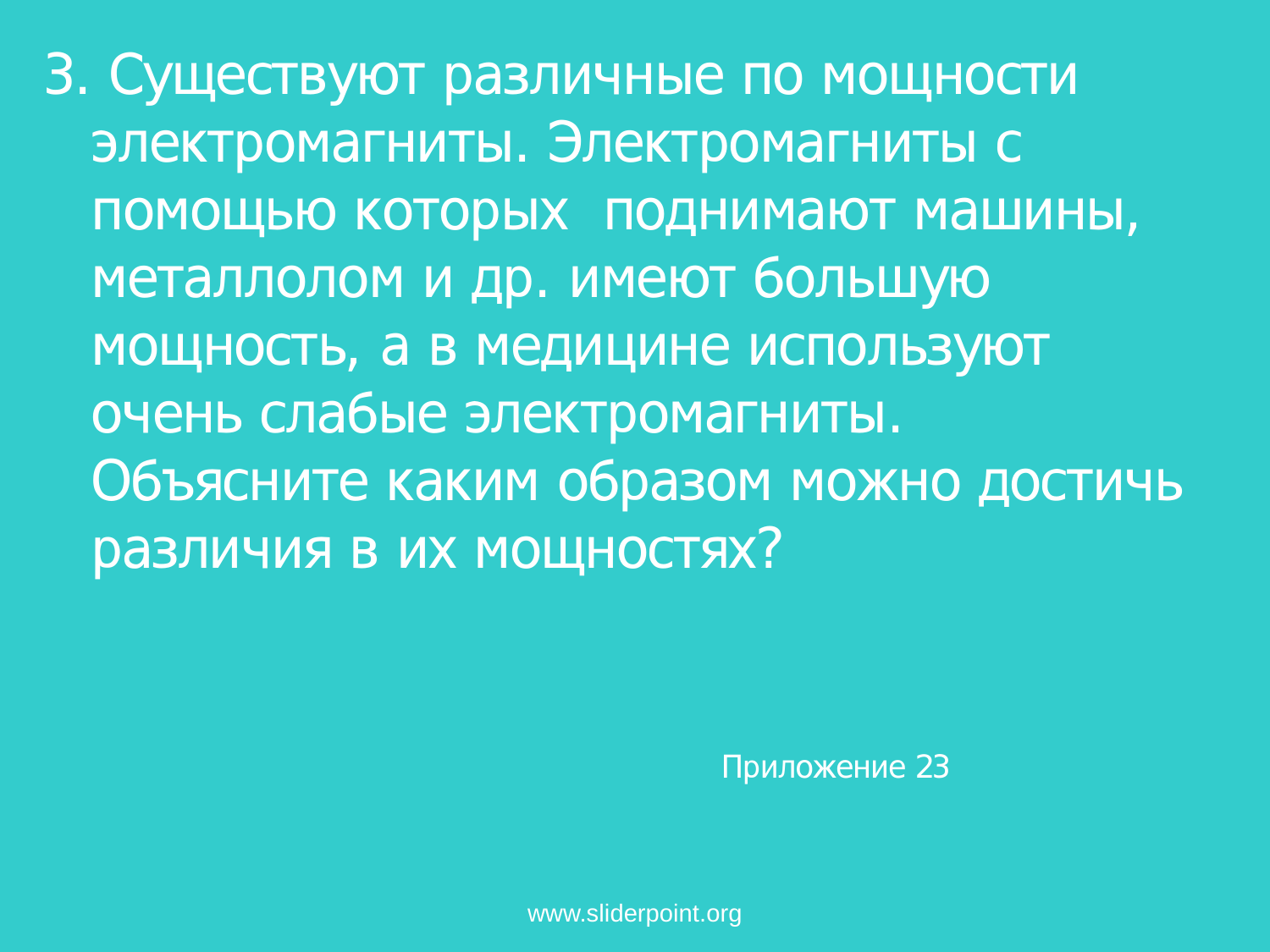

3. Существуют различные по мощности электромагниты. Электромагниты с помощью которых  поднимают машины, металлолом и др. имеют большую мощность, а в медицине используют очень слабые электромагниты. Объясните каким образом можно достичь различия в их мощностях?
Приложение 23

www.sliderpoint.org